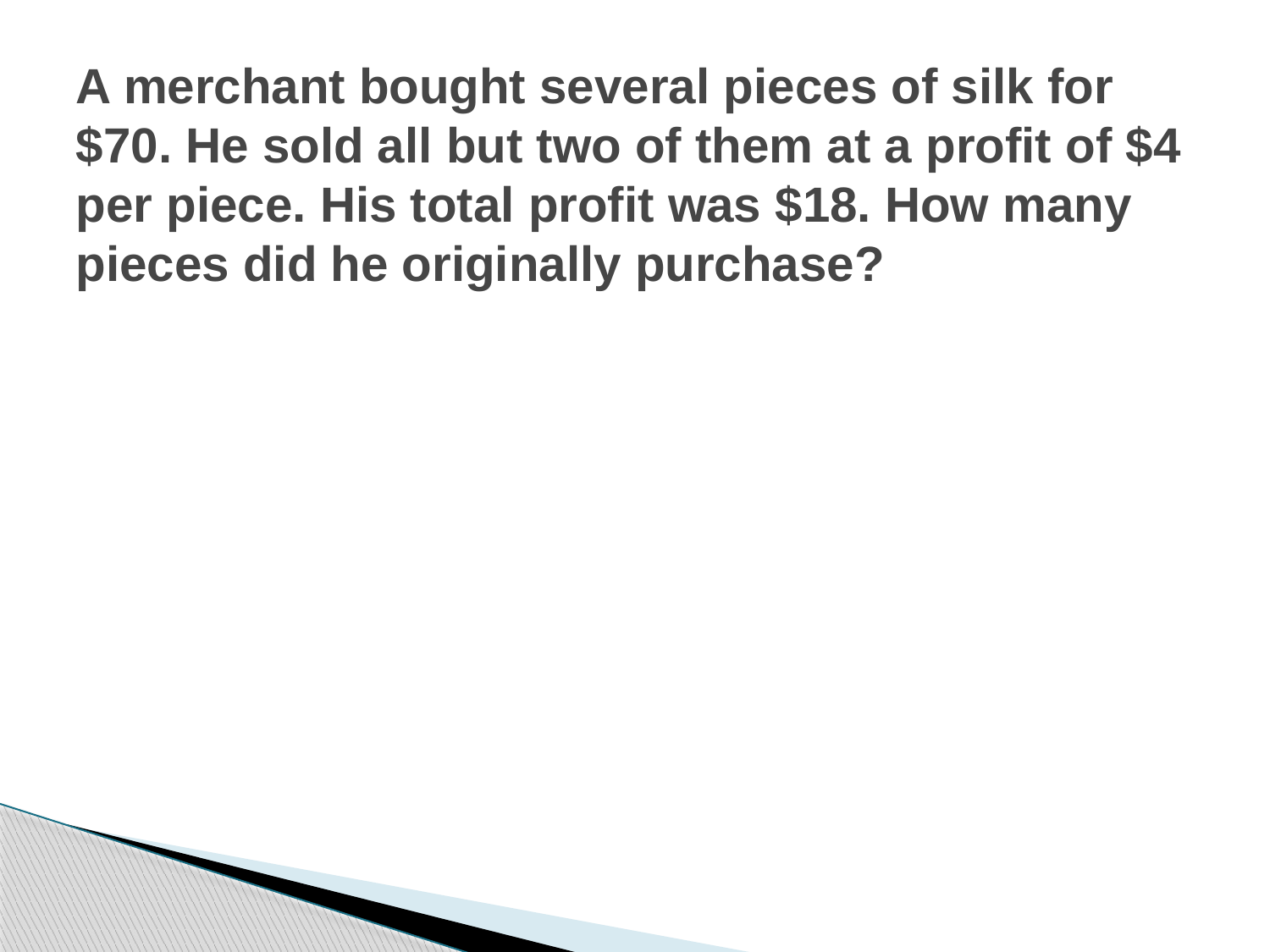

# A merchant bought several pieces of silk for $70. He sold all but two of them at a profit of $4 per piece. His total profit was $18. How many pieces did he originally purchase?